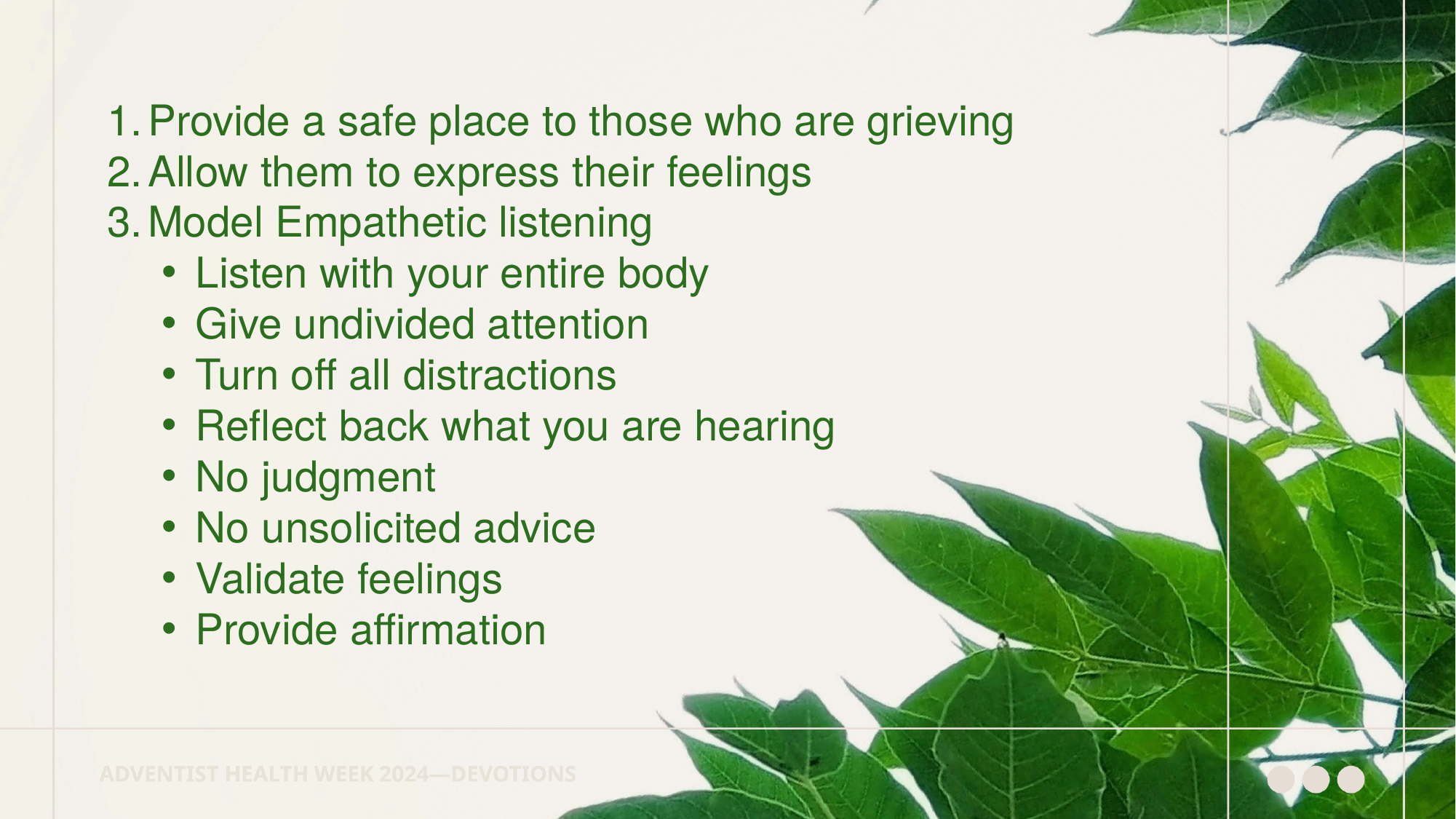

Provide a safe place to those who are grieving
Allow them to express their feelings
Model Empathetic listening
Listen with your entire body
Give undivided attention
Turn off all distractions
Reflect back what you are hearing
No judgment
No unsolicited advice
Validate feelings
Provide affirmation